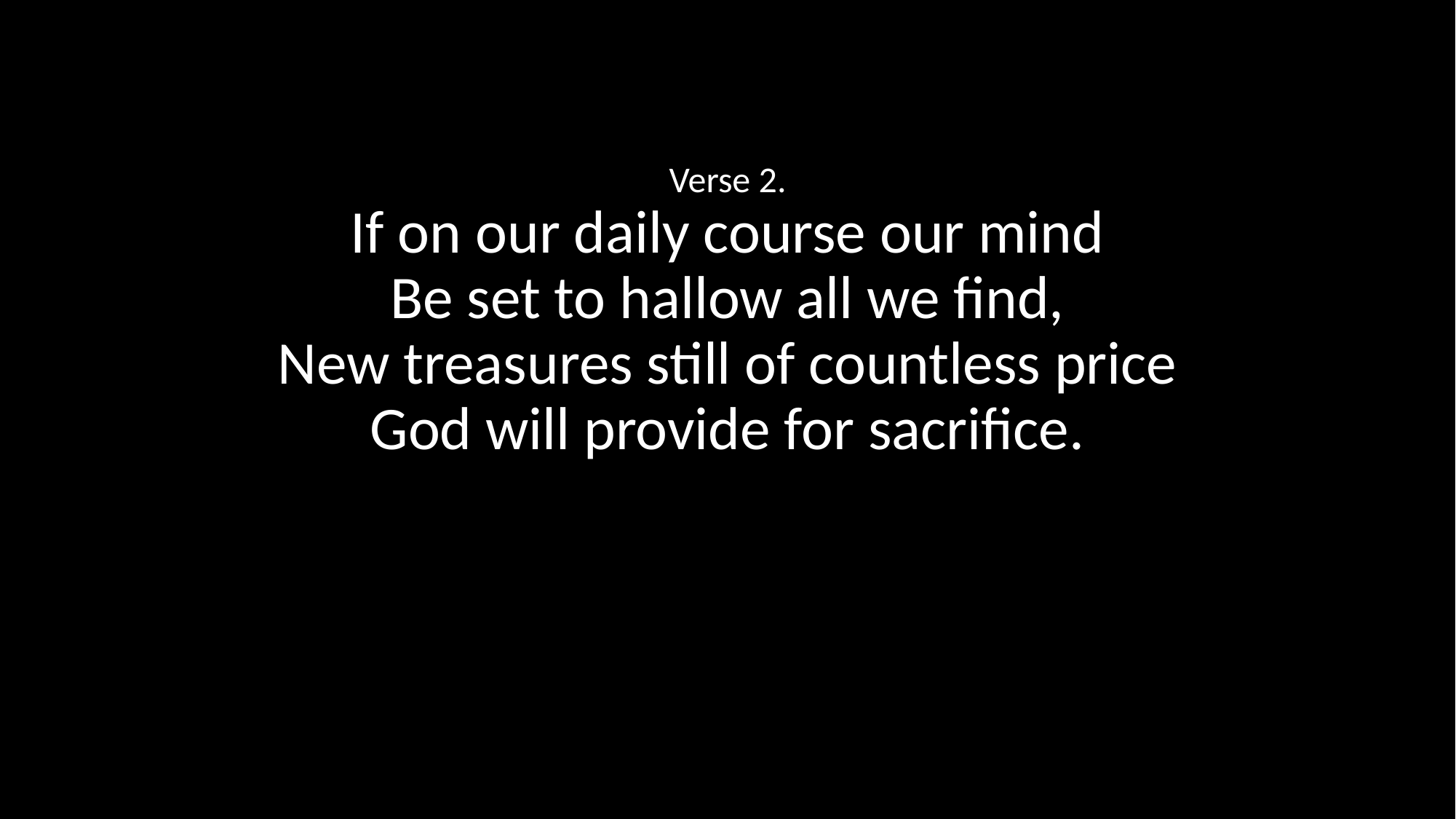

Verse 2.
If on our daily course our mind
Be set to hallow all we find,
New treasures still of countless price
God will provide for sacrifice.